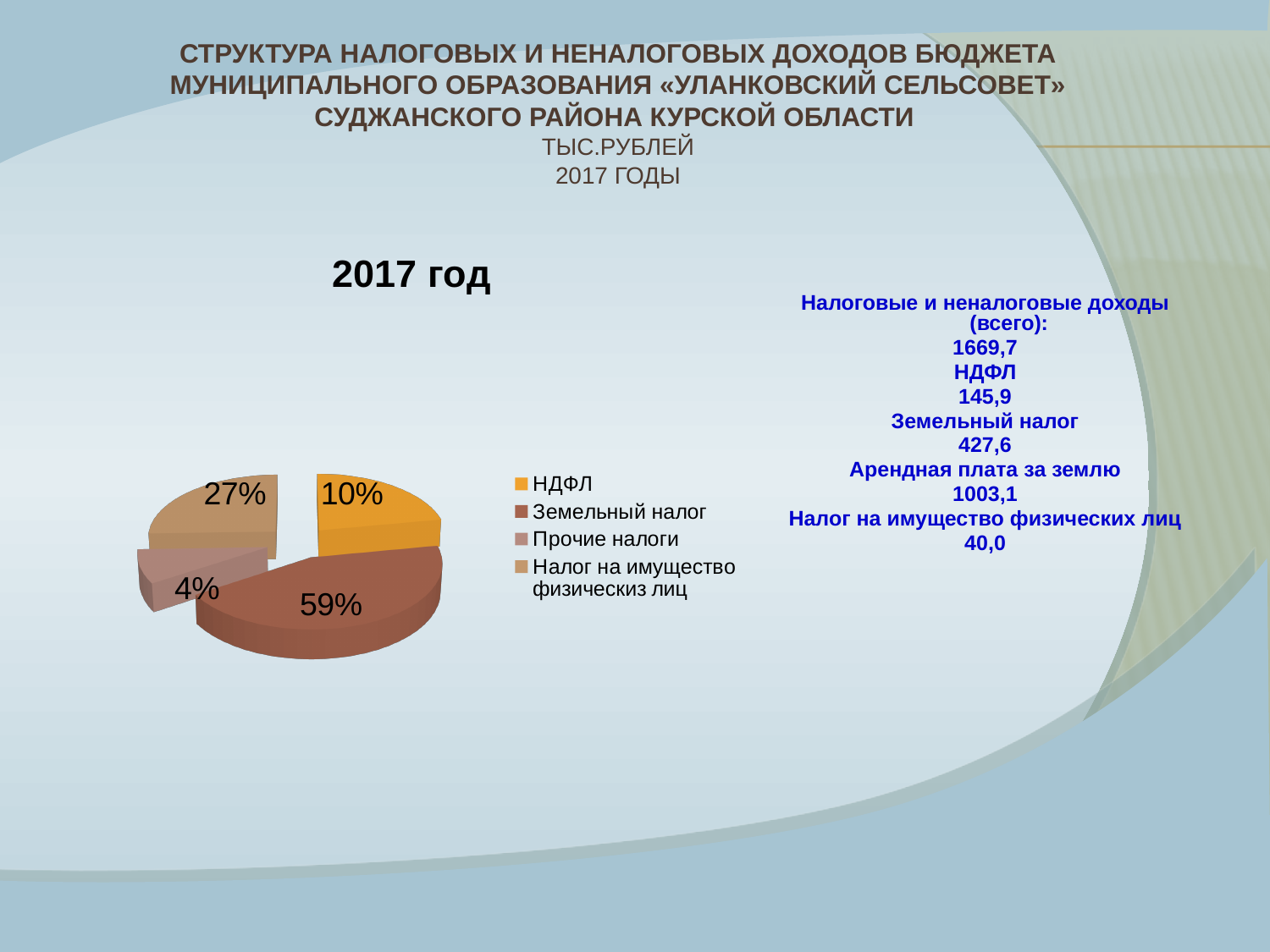

# Структура налоговых и неналоговых доходов бюджета муниципального образования «Уланковский сельсовет» Суджанского района Курской области тыс.рублей 2017 годы

[unsupported chart]

Налоговые и неналоговые доходы (всего):
1669,7
НДФЛ
145,9
Земельный налог
427,6
Арендная плата за землю
1003,1
Налог на имущество физических лиц
40,0